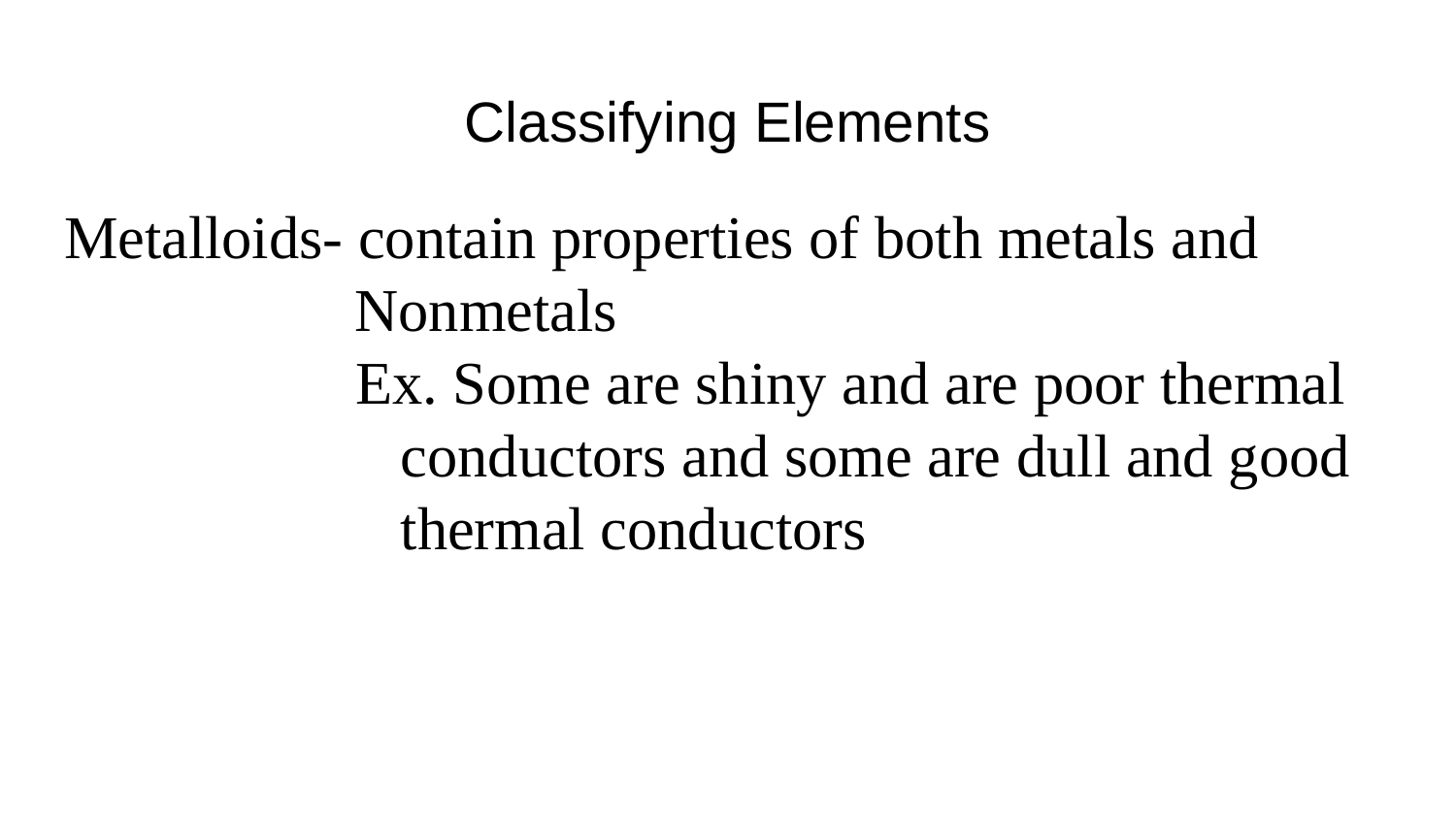

# Classifying Elements

Metalloids- contain properties of both metals and
                   Nonmetals
		Ex. Some are shiny and are poor thermal
                      conductors and some are dull and good
                      thermal conductors